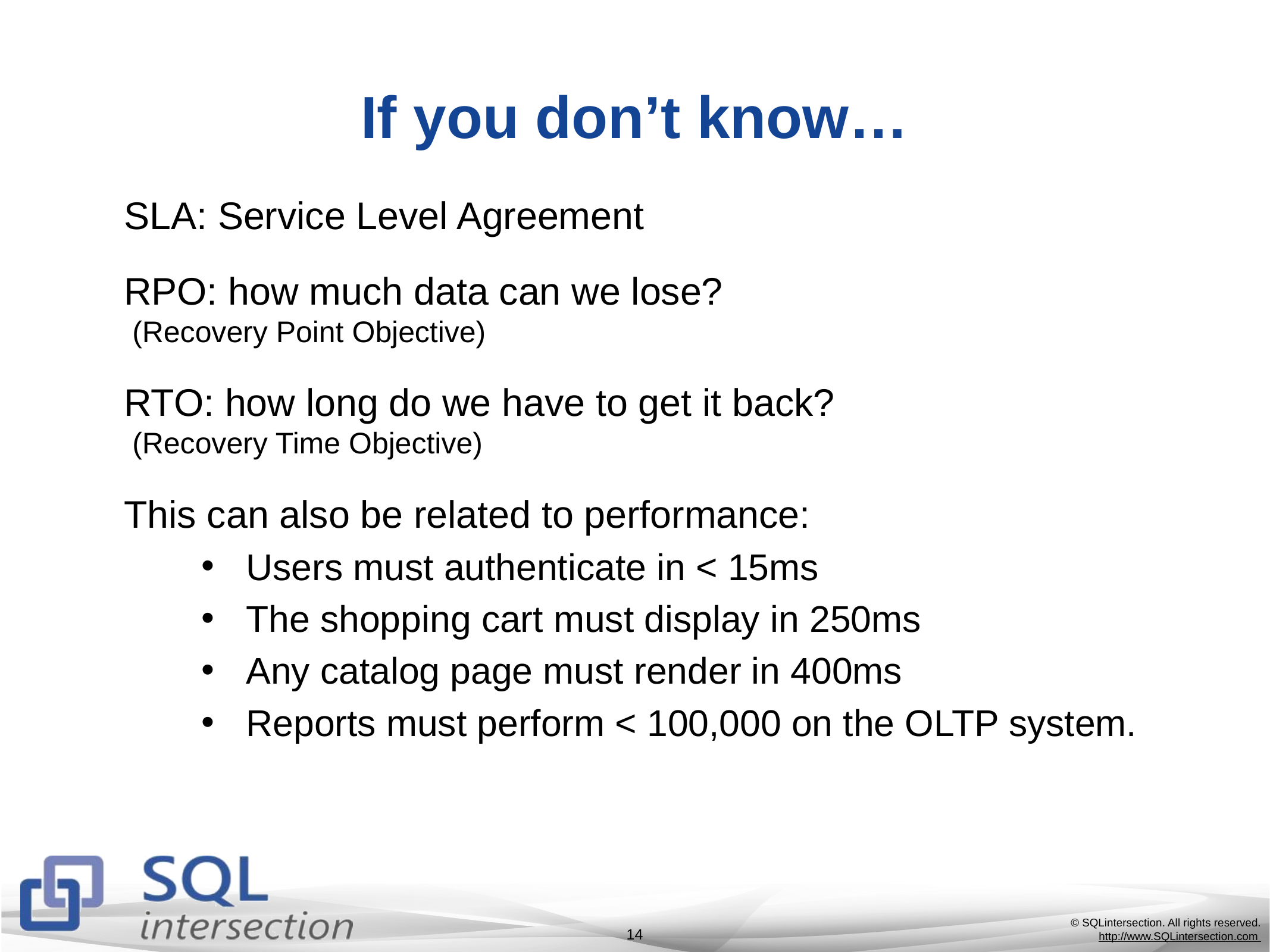

# If you don’t know…
SLA: Service Level Agreement
RPO: how much data can we lose?
 (Recovery Point Objective)
RTO: how long do we have to get it back?
 (Recovery Time Objective)
This can also be related to performance:
Users must authenticate in < 15ms
The shopping cart must display in 250ms
Any catalog page must render in 400ms
Reports must perform < 100,000 on the OLTP system.